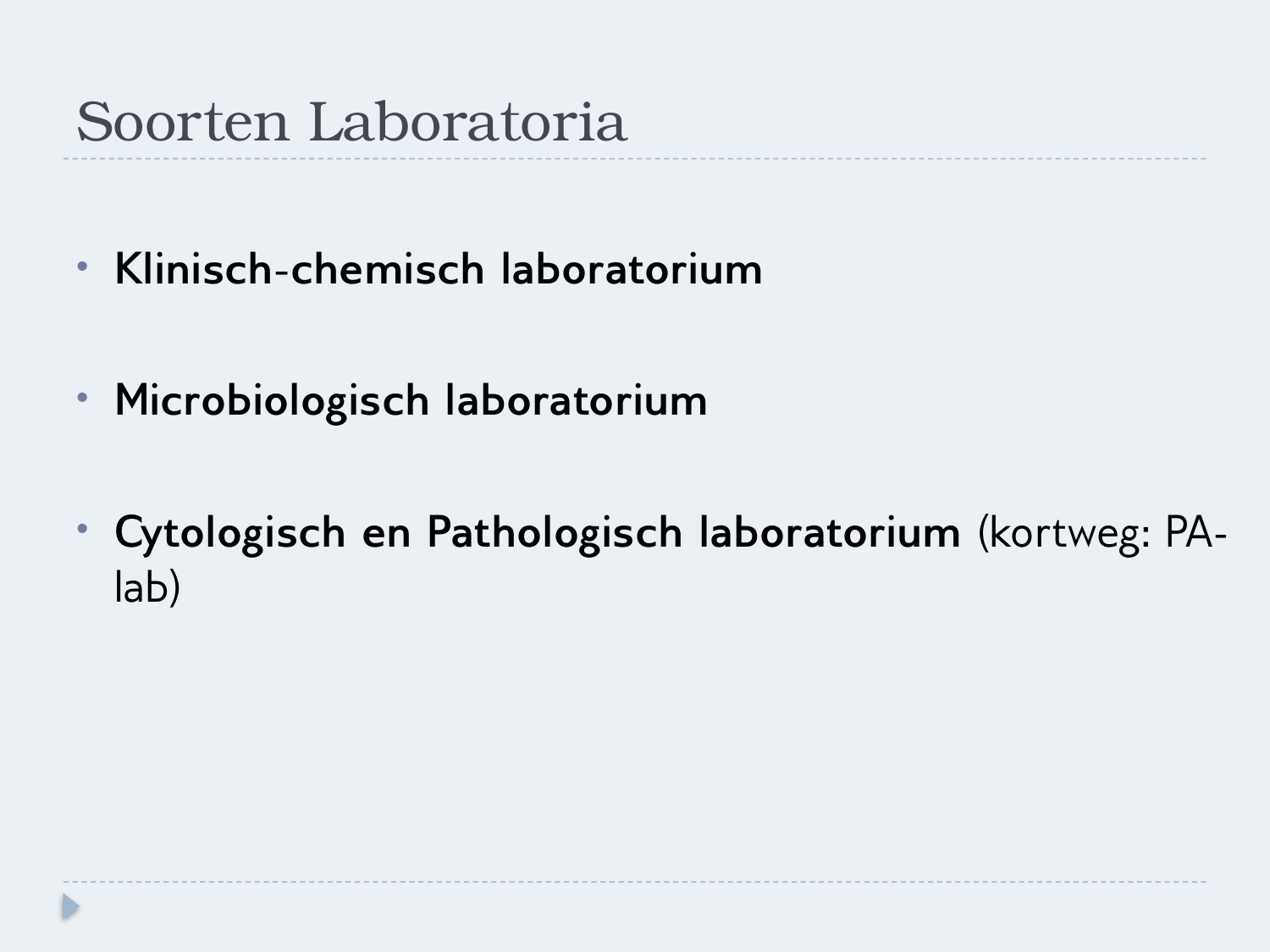

# Soorten Laboratoria

Klinisch-chemisch laboratorium

Microbiologisch laboratorium

Cytologisch en Pathologisch laboratorium (kortweg: PA-lab)